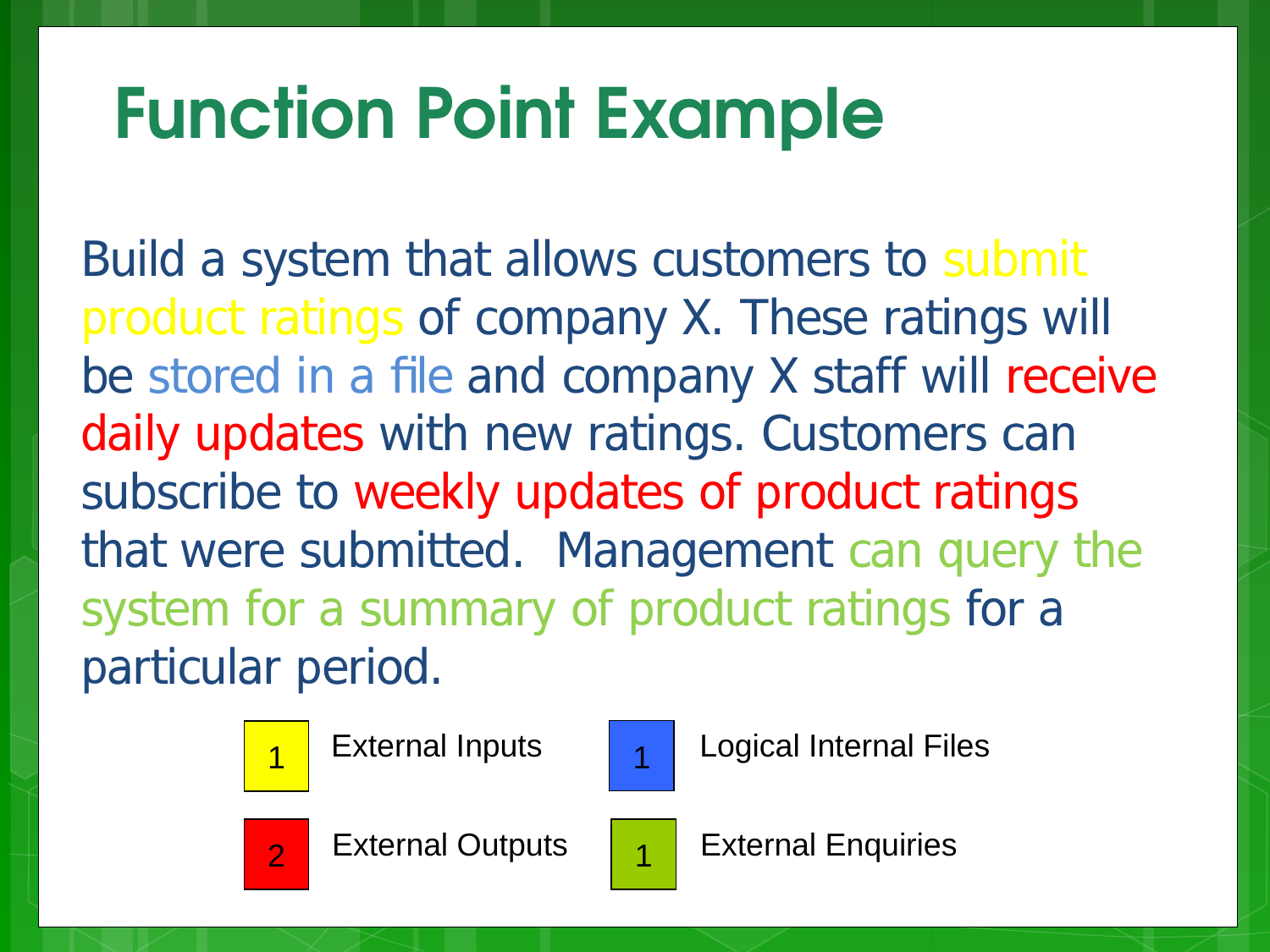

# Function Point Example
Build a system that allows customers to submit product ratings of company X. These ratings will be stored in a file and company X staff will receive daily updates with new ratings. Customers can subscribe to weekly updates of product ratings that were submitted.  Management can query the system for a summary of product ratings for a particular period.

External Inputs
Logical Internal Files
1
1
External Outputs
External Enquiries
2
1